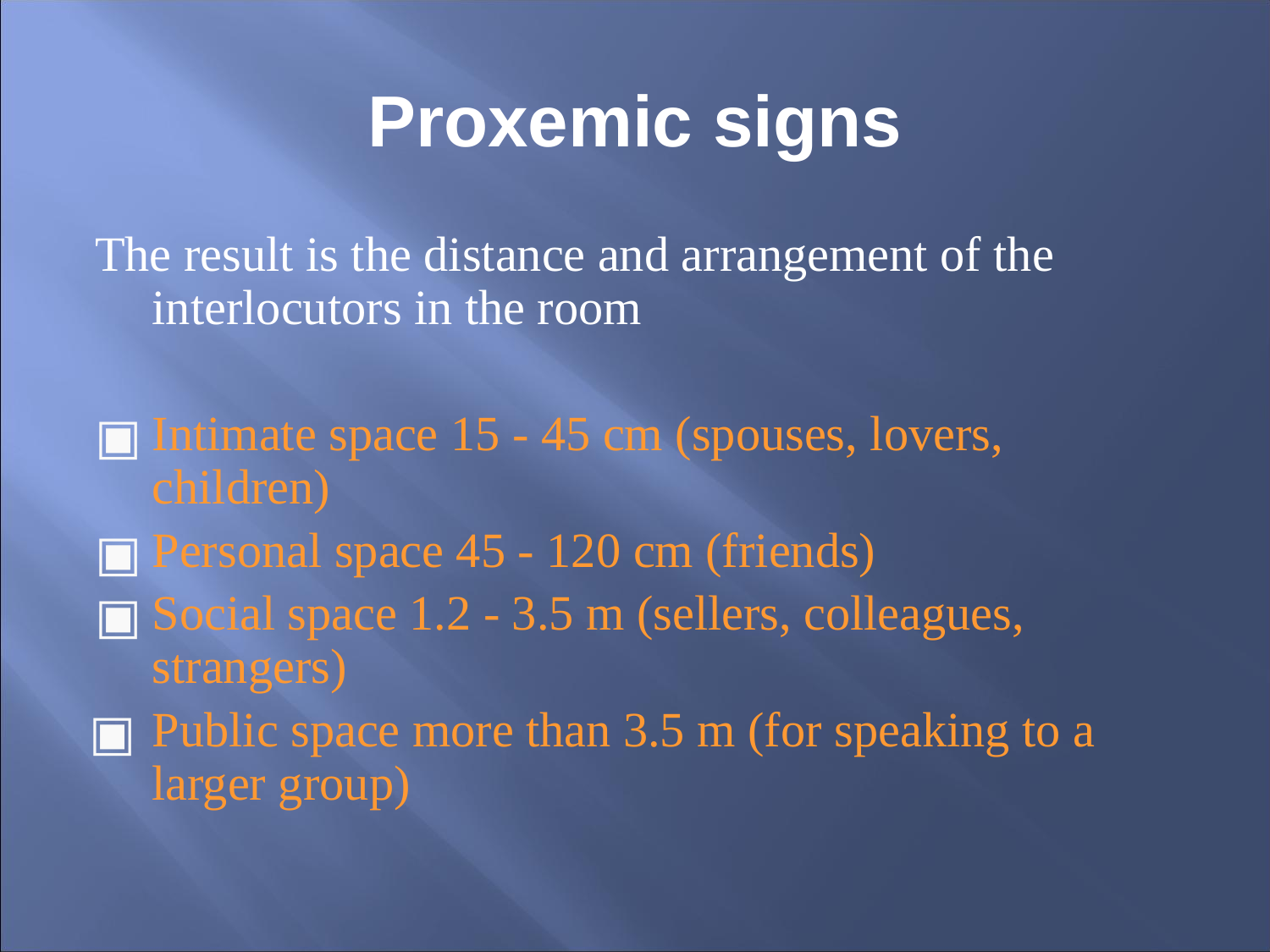

Proxemic signs
The result is the distance and arrangement of the interlocutors in the room

Intimate space 15 - 45 cm (spouses, lovers, children)
Personal space 45 - 120 cm (friends)
Social space 1.2 - 3.5 m (sellers, colleagues, strangers)
Public space more than 3.5 m (for speaking to a larger group)